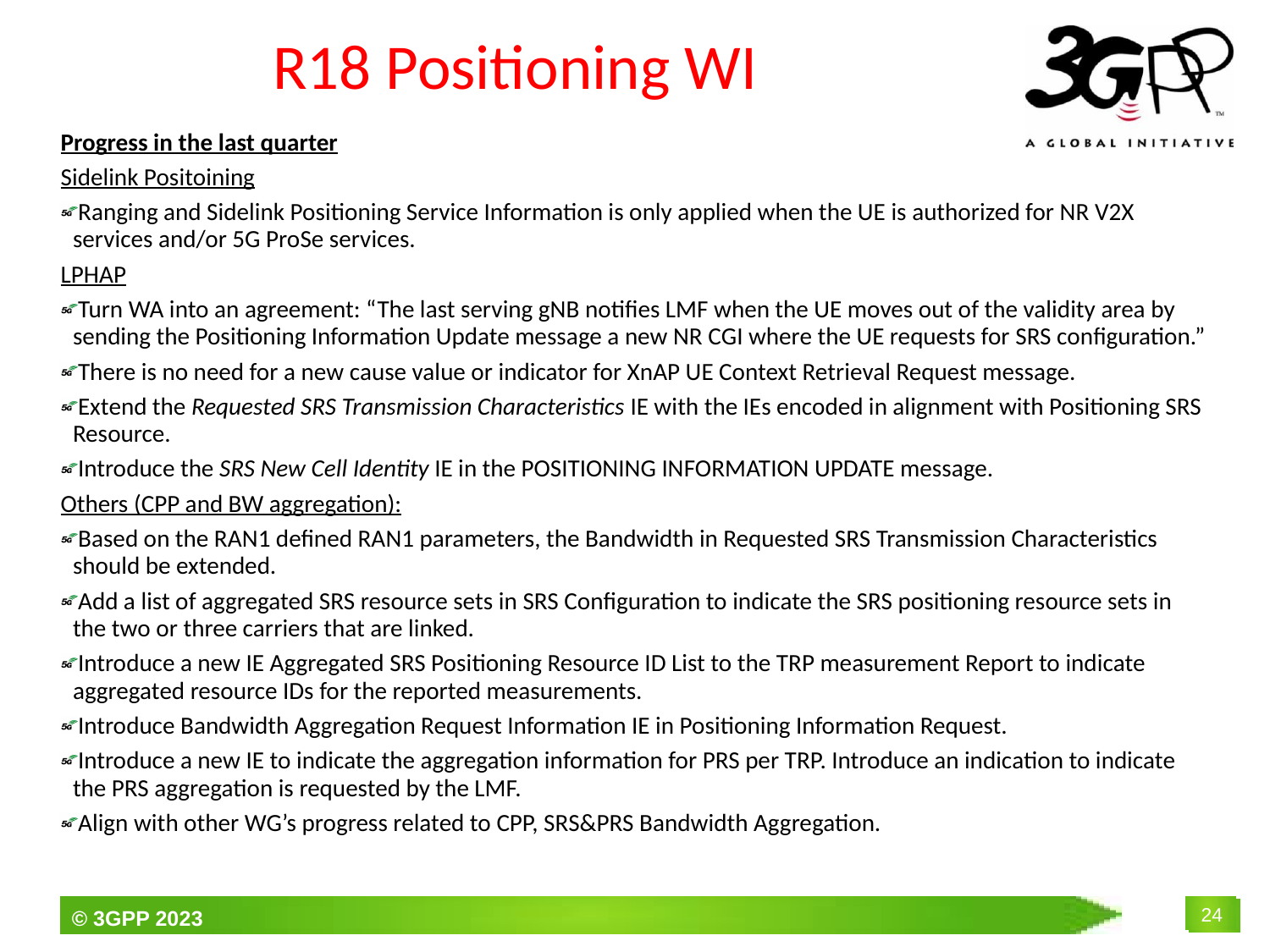

# R18 Positioning WI
Progress in the last quarter
Sidelink Positoining
Ranging and Sidelink Positioning Service Information is only applied when the UE is authorized for NR V2X services and/or 5G ProSe services.
LPHAP
Turn WA into an agreement: “The last serving gNB notifies LMF when the UE moves out of the validity area by sending the Positioning Information Update message a new NR CGI where the UE requests for SRS configuration.”
There is no need for a new cause value or indicator for XnAP UE Context Retrieval Request message.
Extend the Requested SRS Transmission Characteristics IE with the IEs encoded in alignment with Positioning SRS Resource.
Introduce the SRS New Cell Identity IE in the POSITIONING INFORMATION UPDATE message.
Others (CPP and BW aggregation):
Based on the RAN1 defined RAN1 parameters, the Bandwidth in Requested SRS Transmission Characteristics should be extended.
Add a list of aggregated SRS resource sets in SRS Configuration to indicate the SRS positioning resource sets in the two or three carriers that are linked.
Introduce a new IE Aggregated SRS Positioning Resource ID List to the TRP measurement Report to indicate aggregated resource IDs for the reported measurements.
Introduce Bandwidth Aggregation Request Information IE in Positioning Information Request.
Introduce a new IE to indicate the aggregation information for PRS per TRP. Introduce an indication to indicate the PRS aggregation is requested by the LMF.
Align with other WG’s progress related to CPP, SRS&PRS Bandwidth Aggregation.

24